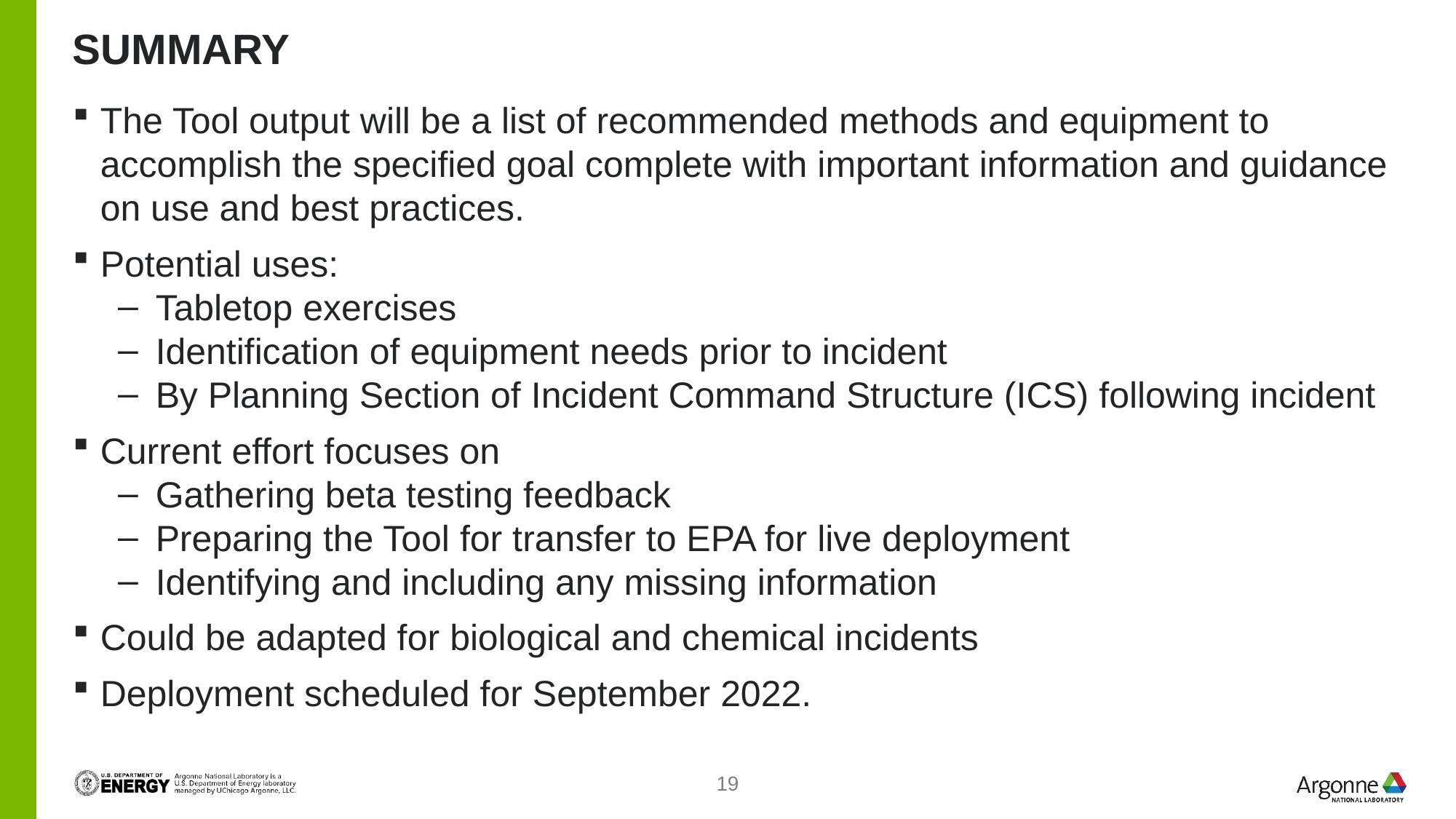

# Summary
The Tool output will be a list of recommended methods and equipment to accomplish the specified goal complete with important information and guidance on use and best practices.
Potential uses:
Tabletop exercises
Identification of equipment needs prior to incident
By Planning Section of Incident Command Structure (ICS) following incident
Current effort focuses on
Gathering beta testing feedback
Preparing the Tool for transfer to EPA for live deployment
Identifying and including any missing information
Could be adapted for biological and chemical incidents
Deployment scheduled for September 2022.

19